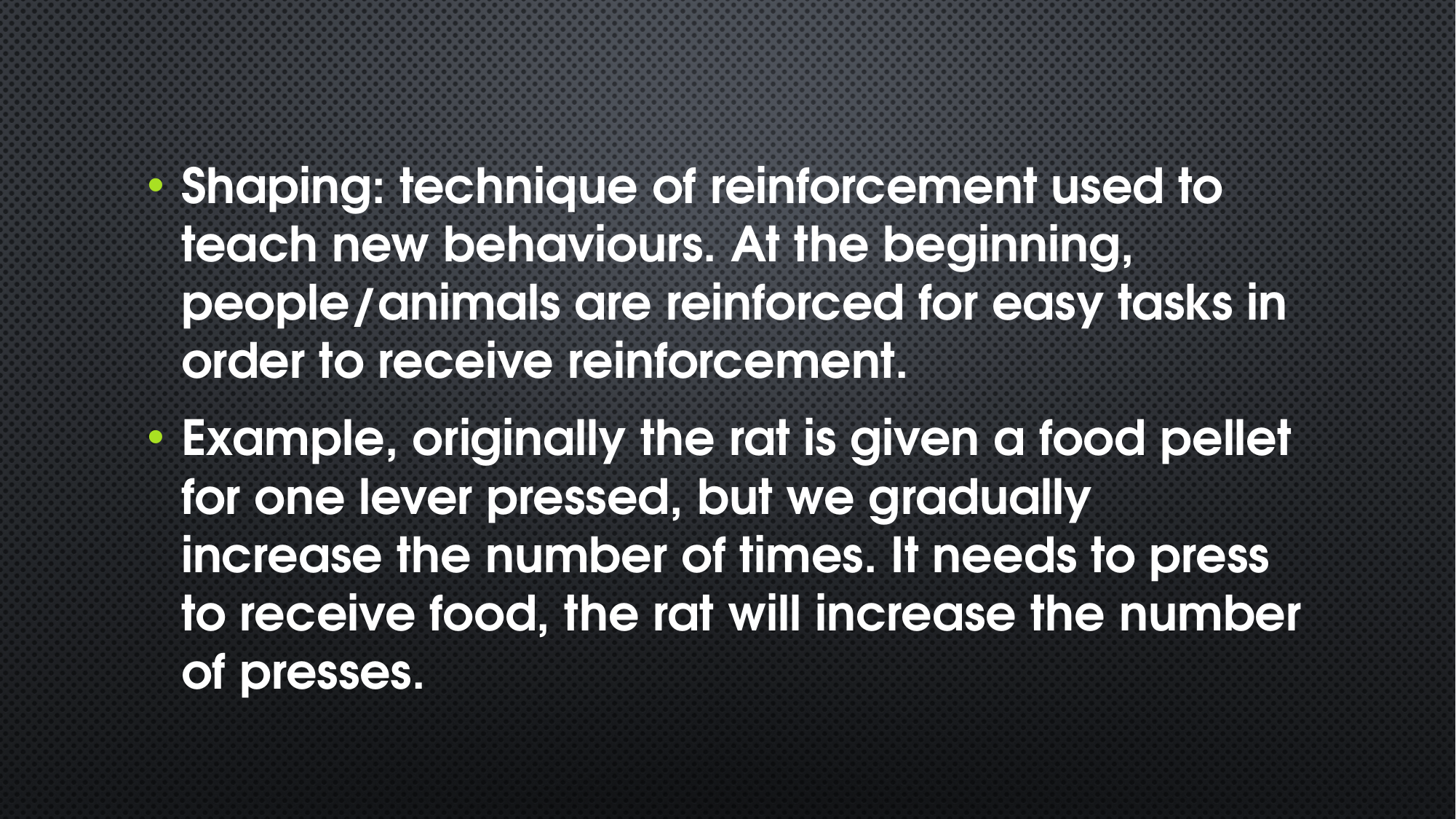

Shaping: technique of reinforcement used to teach new behaviours. At the beginning, people/animals are reinforced for easy tasks in order to receive reinforcement.
Example, originally the rat is given a food pellet for one lever pressed, but we gradually increase the number of times. It needs to press to receive food, the rat will increase the number of presses.